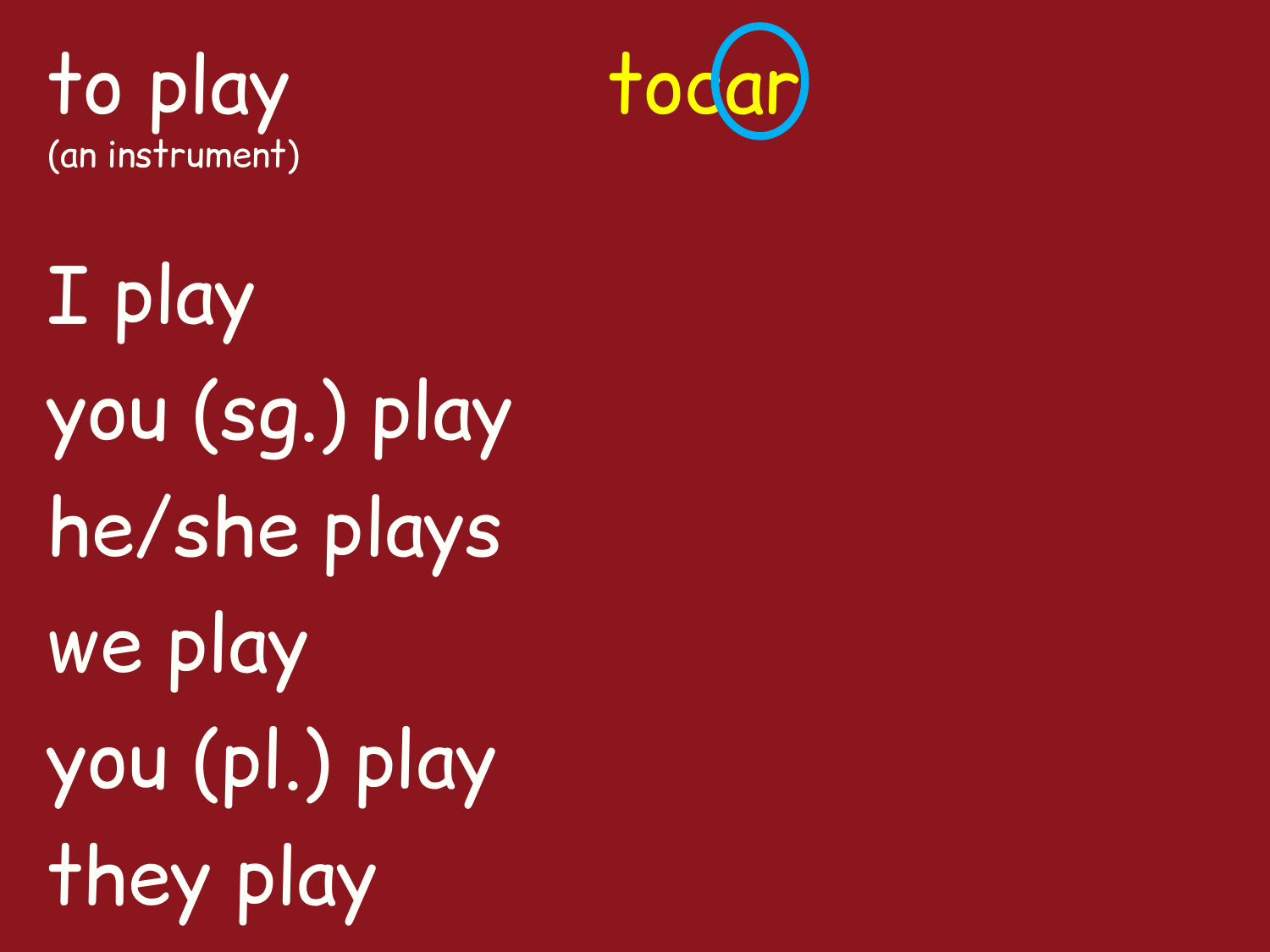

to play
I play
you (sg.) play
he/she plays
we play
you (pl.) play
they play
tocar
toco
tocas
toca
tocamos
tocáis
tocan

(an instrument)